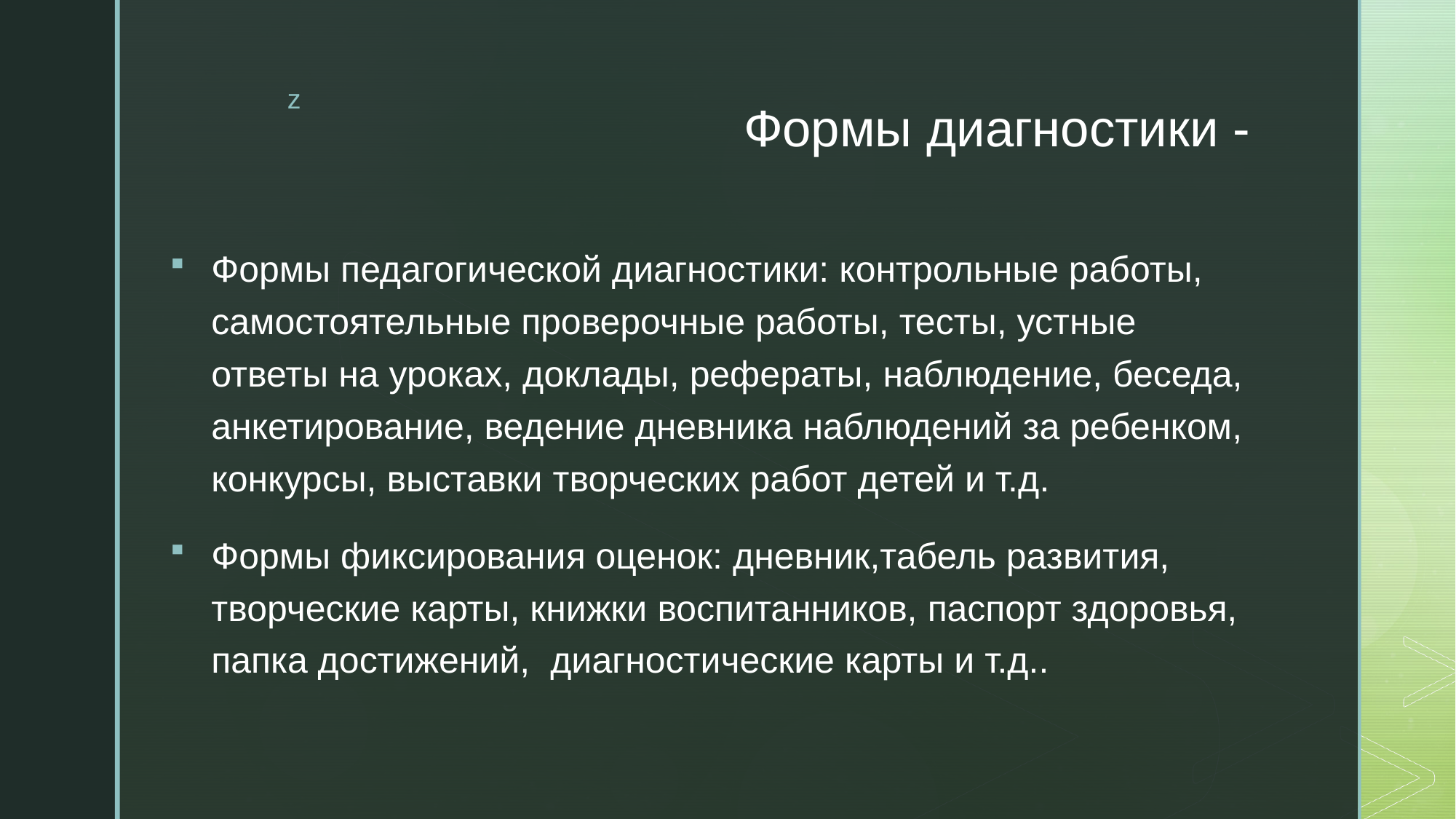

# Формы диагностики -
Формы педагогической диагностики: контрольные работы, самостоятельные проверочные работы, тесты, устные ответы на уроках, доклады, рефераты, наблюдение, беседа, анкетирование, ведение дневника наблюдений за ребенком, конкурсы, выставки творческих работ детей и т.д.
Формы фиксирования оценок: дневник,табель развития, творческие карты, книжки воспитанников, паспорт здоровья, папка достижений,  диагностические карты и т.д..